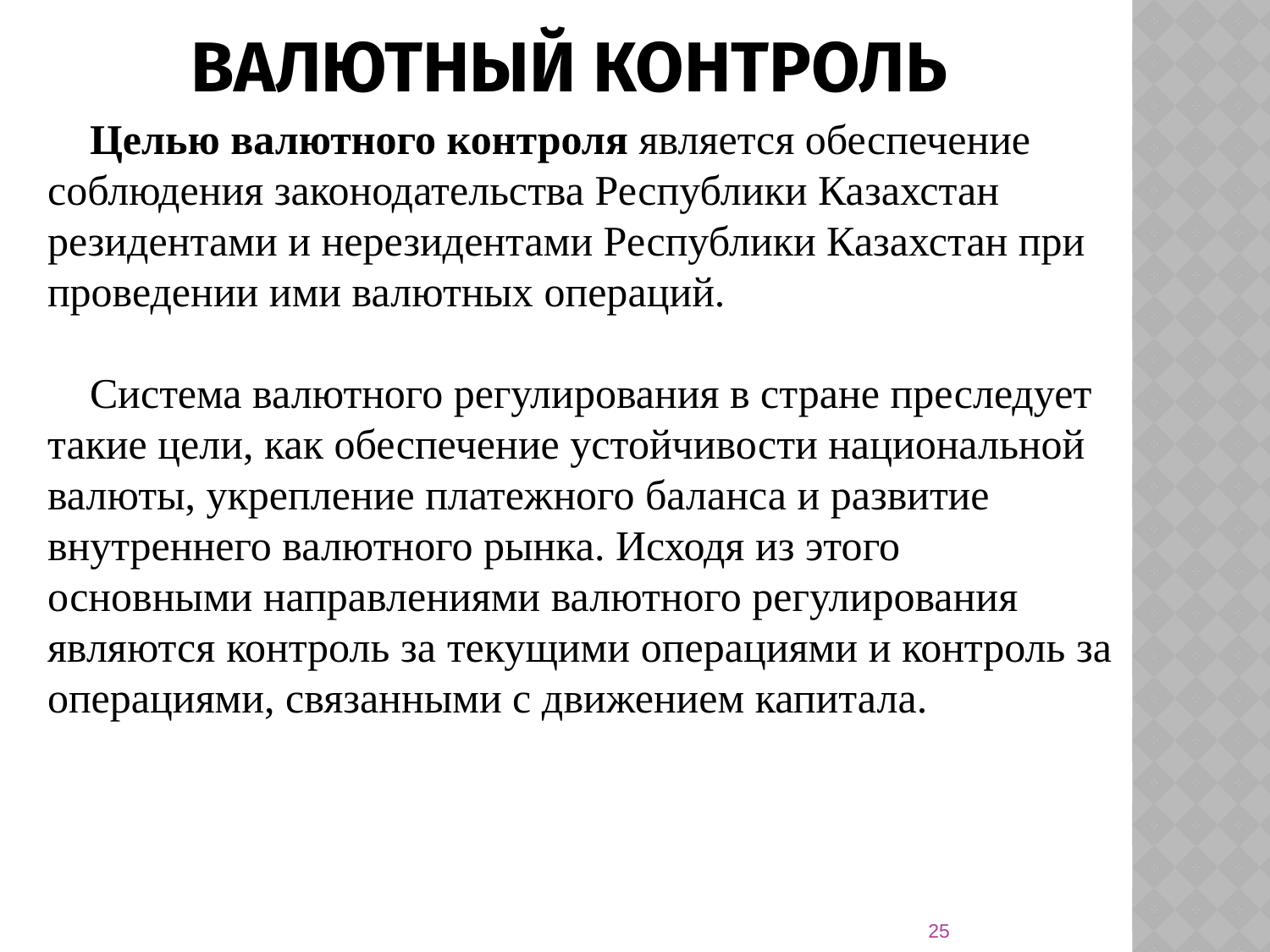

# Валютный контроль
    Целью валютного контроля является обеспечение
соблюдения законодательства Республики Казахстан
резидентами и нерезидентами Республики Казахстан при
проведении ими валютных операций.

    Система валютного регулирования в стране преследует
такие цели, как обеспечение устойчивости национальной
валюты, укрепление платежного баланса и развитие
внутреннего валютного рынка. Исходя из этого
основными направлениями валютного регулирования
являются контроль за текущими операциями и контроль за
операциями, связанными с движением капитала.

25